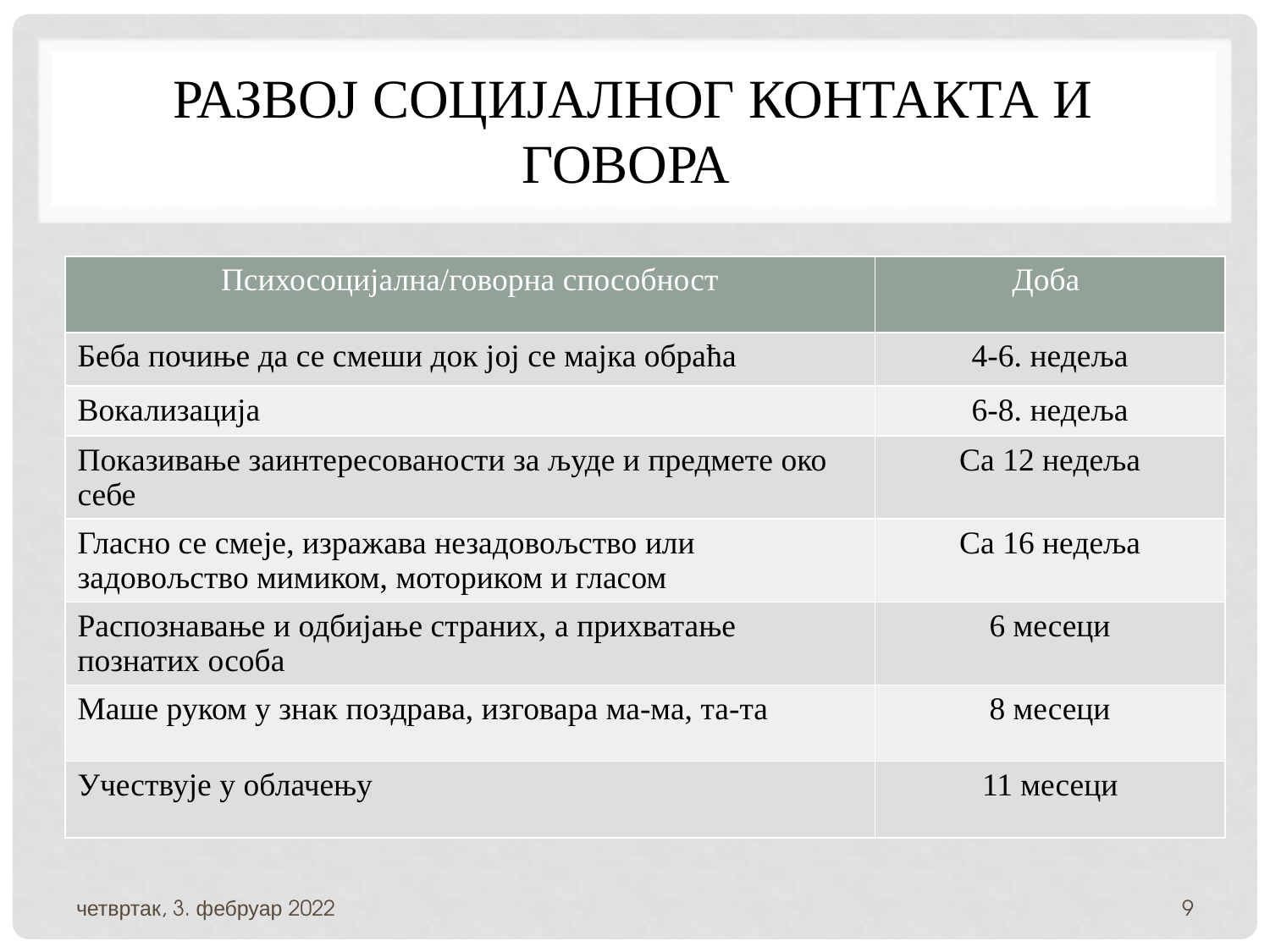

# Развој социјалног контакта и говора
| Психосоцијална/говорна способност | Доба |
| --- | --- |
| Беба почиње да се смеши док јој се мајка обраћа | 4-6. недеља |
| Вокализација | 6-8. недеља |
| Показивање заинтересованости за људе и предмете око себе | Са 12 недеља |
| Гласно се смеје, изражава незадовољство или задовољство мимиком, моториком и гласом | Са 16 недеља |
| Распознавање и одбијање страних, а прихватање познатих особа | 6 месеци |
| Маше руком у знак поздрава, изговара ма-ма, та-та | 8 месеци |
| Учествује у облачењу | 11 месеци |

четвртак, 3. фебруар 2022
9